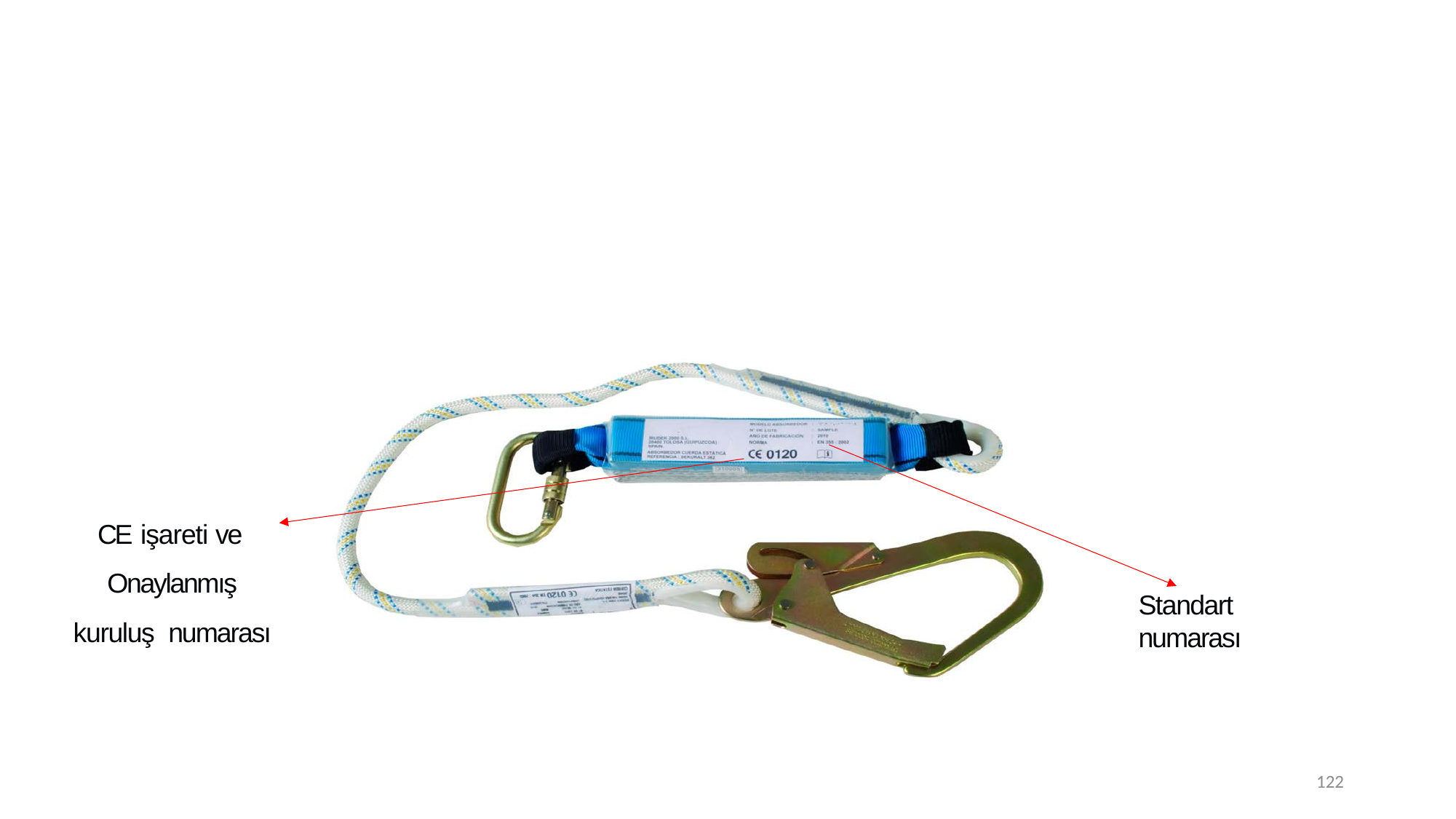

C E işareti ve  Onaylanmış kuruluş  numarası
Standart numarası
122